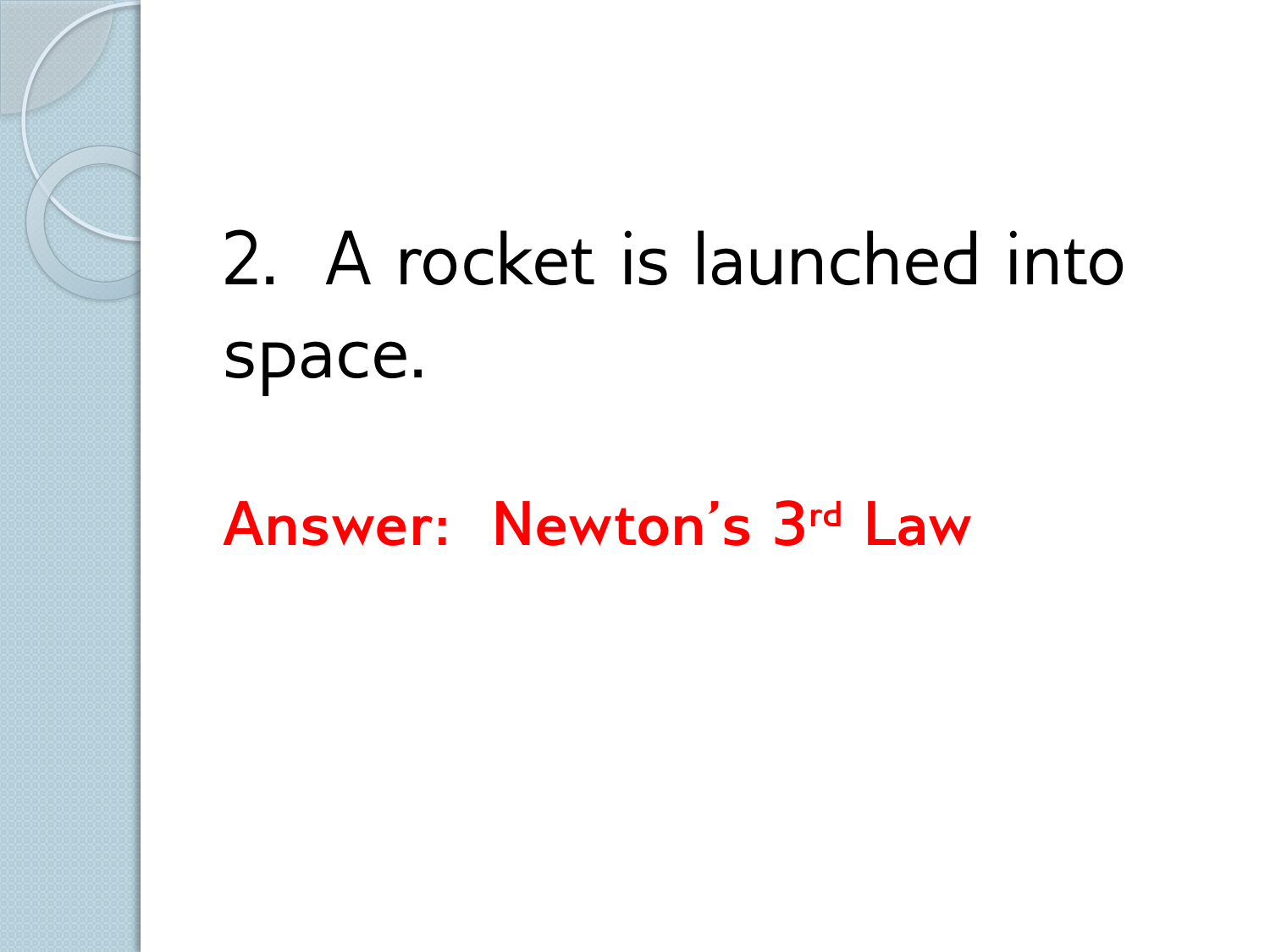

#
2.  A rocket is launched into space.

Answer:  Newton’s 3rd Law